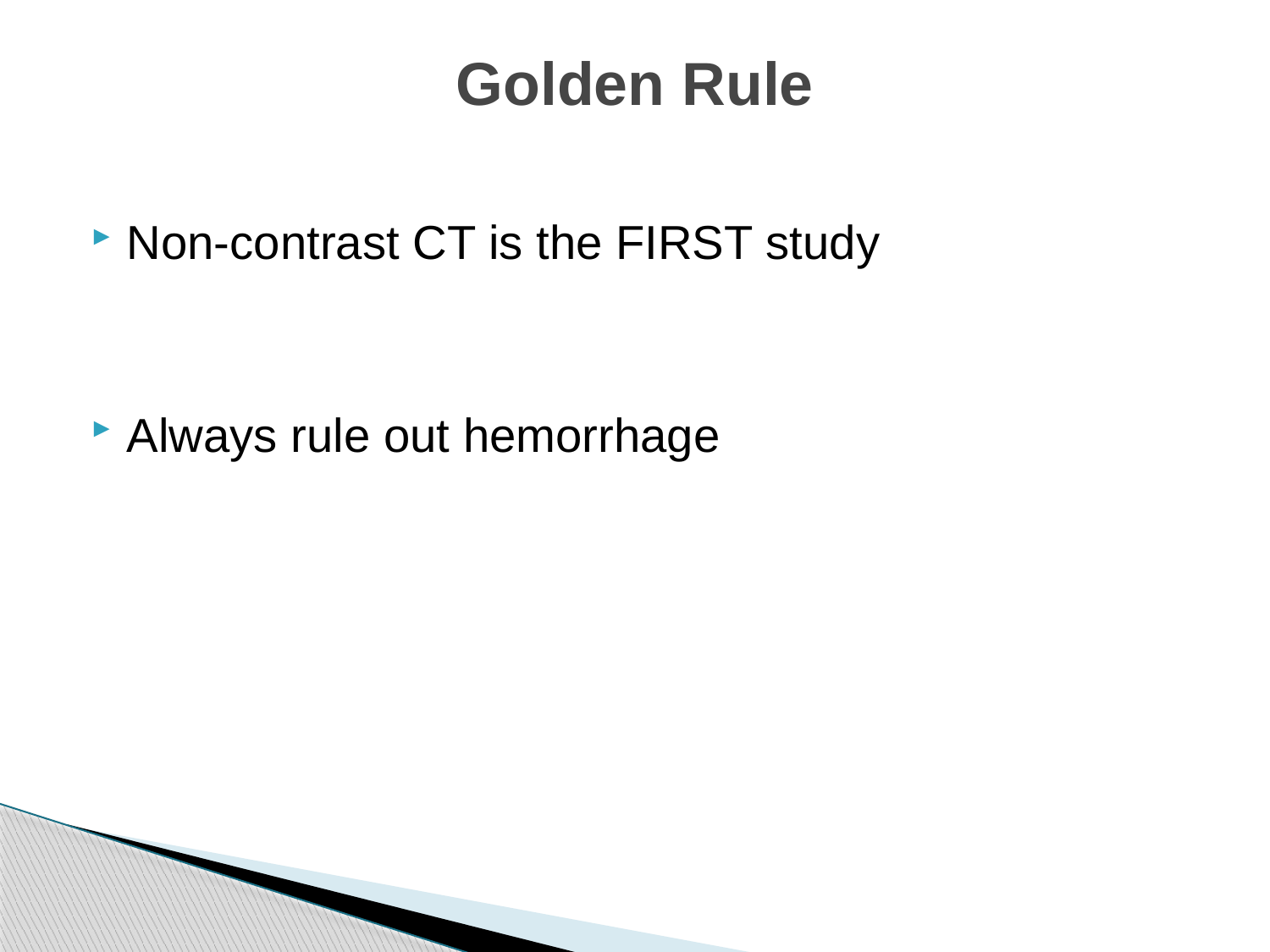

# Golden Rule
Non-contrast CT is the FIRST study

Always rule out hemorrhage